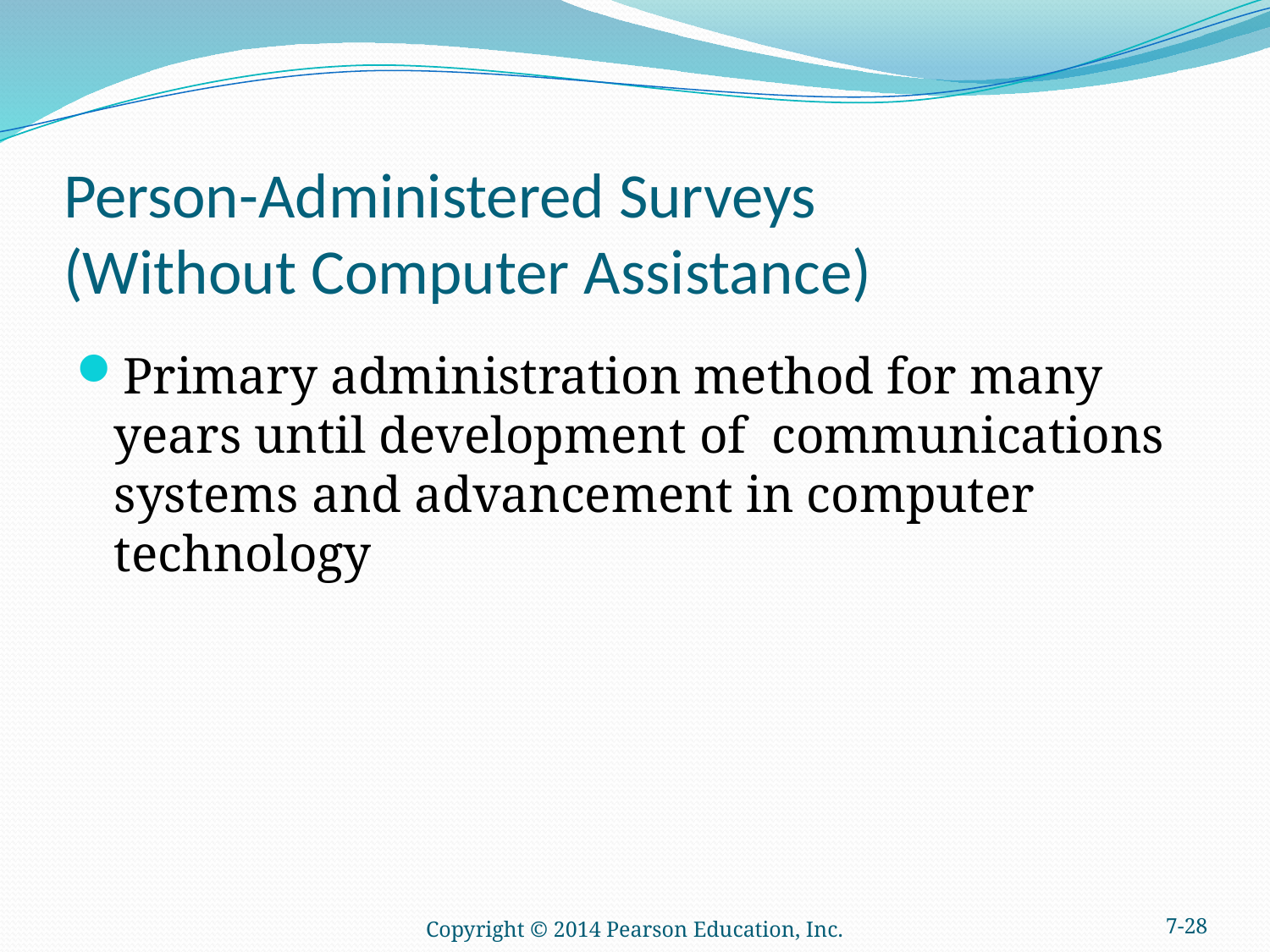

# Person-Administered Surveys (Without Computer Assistance)
Primary administration method for many years until development of  communications systems and advancement in computer technology